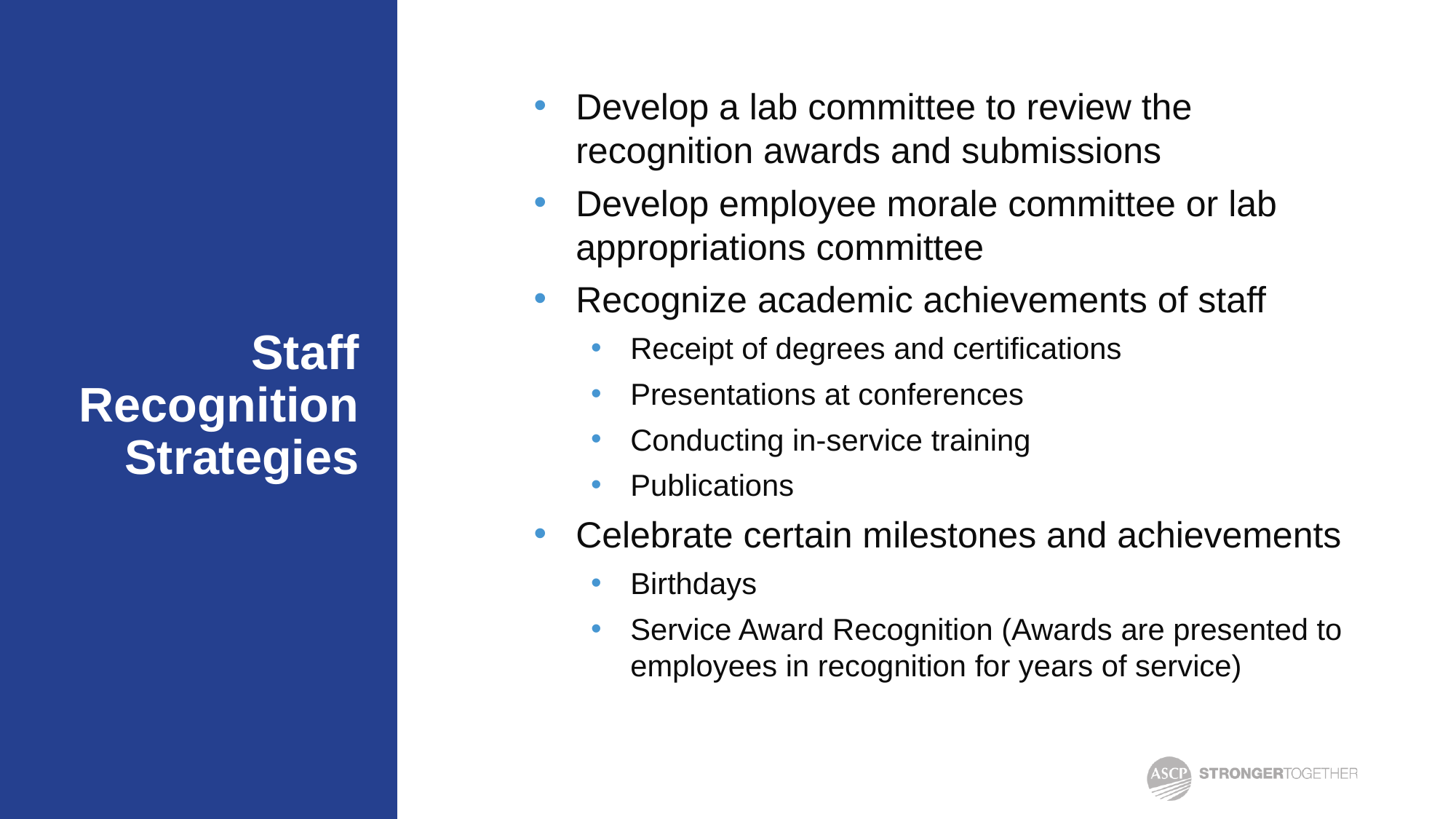

Develop a lab committee to review the recognition awards and submissions
Develop employee morale committee or lab appropriations committee
Recognize academic achievements of staff
Receipt of degrees and certifications
Presentations at conferences
Conducting in-service training
Publications
Celebrate certain milestones and achievements
Birthdays
Service Award Recognition (Awards are presented to employees in recognition for years of service)
# Staff Recognition Strategies